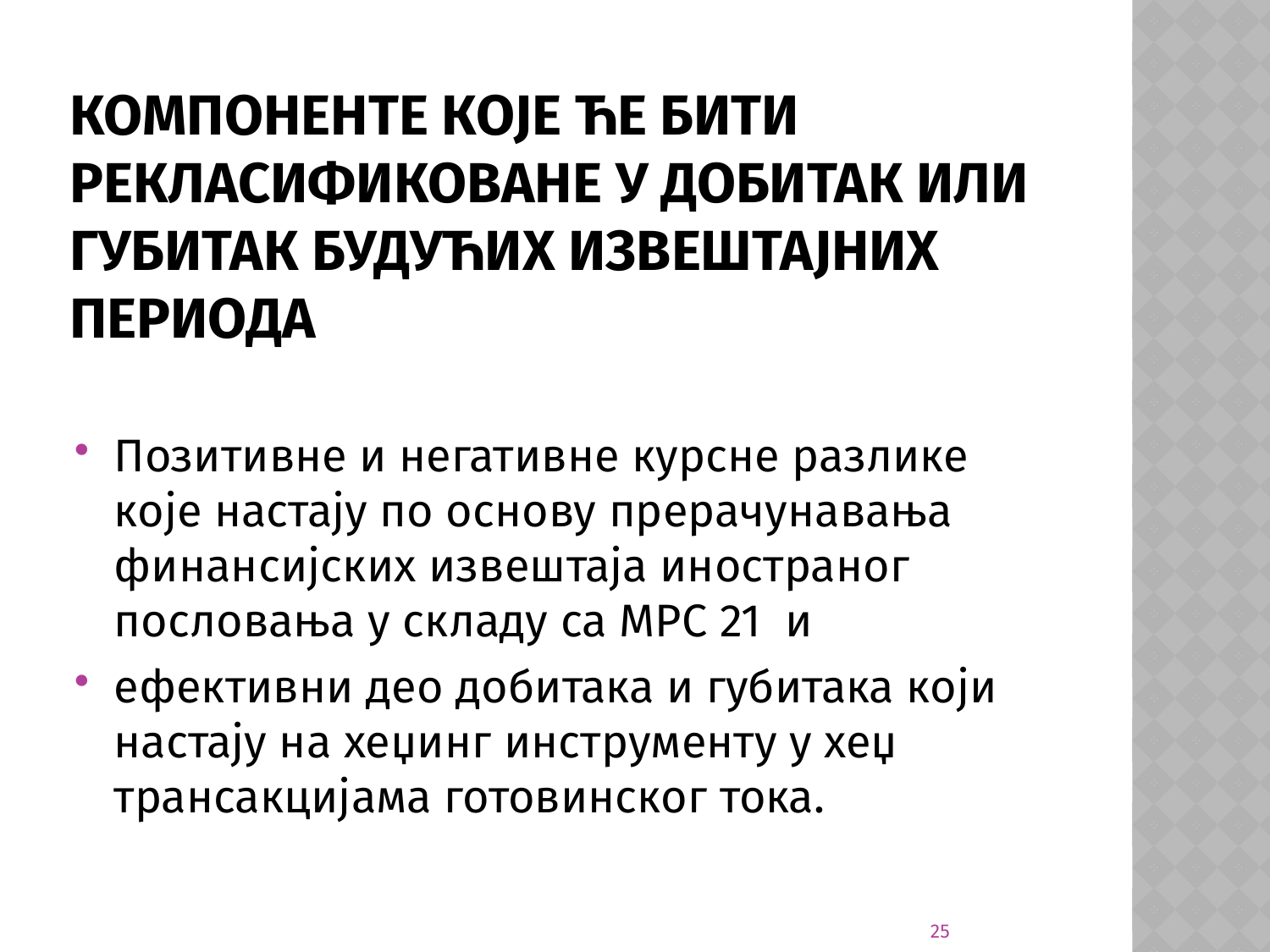

# Компоненте које ће бити рекласификоване у добитак или губитак будућих извештајних периода

Позитивне и негативне курсне разлике које настају по основу прерачунавања финансијских извештаја иностраног пословања у складу са МРС 21  и
ефективни део добитака и губитака који настају на хеџинг инструменту у хеџ трансакцијама готовинског тока.
25